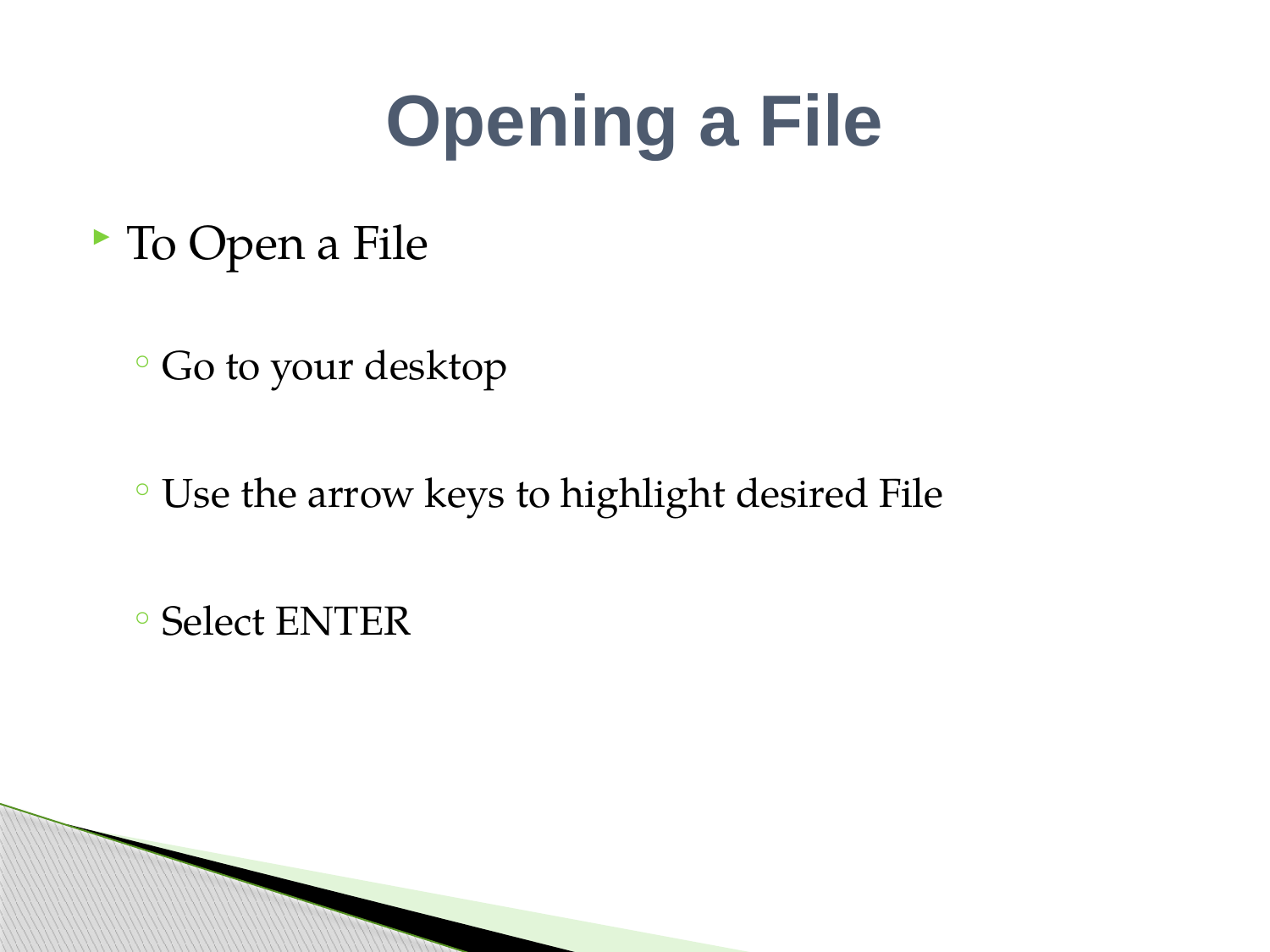

# Opening a File
To Open a File

Go to your desktop

Use the arrow keys to highlight desired File

Select ENTER